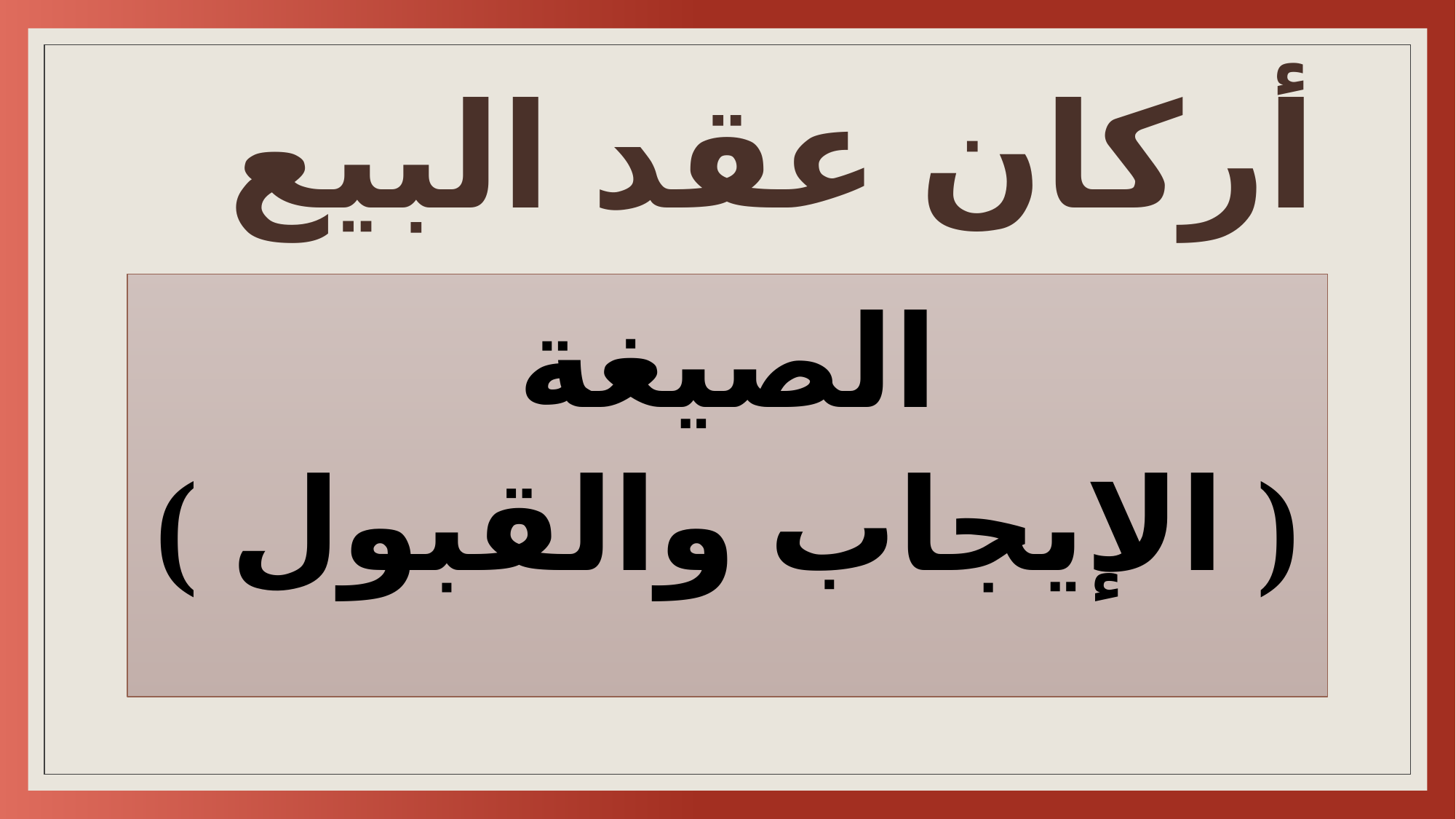

# أركان عقد البيع
الصيغة
( الإيجاب والقبول )